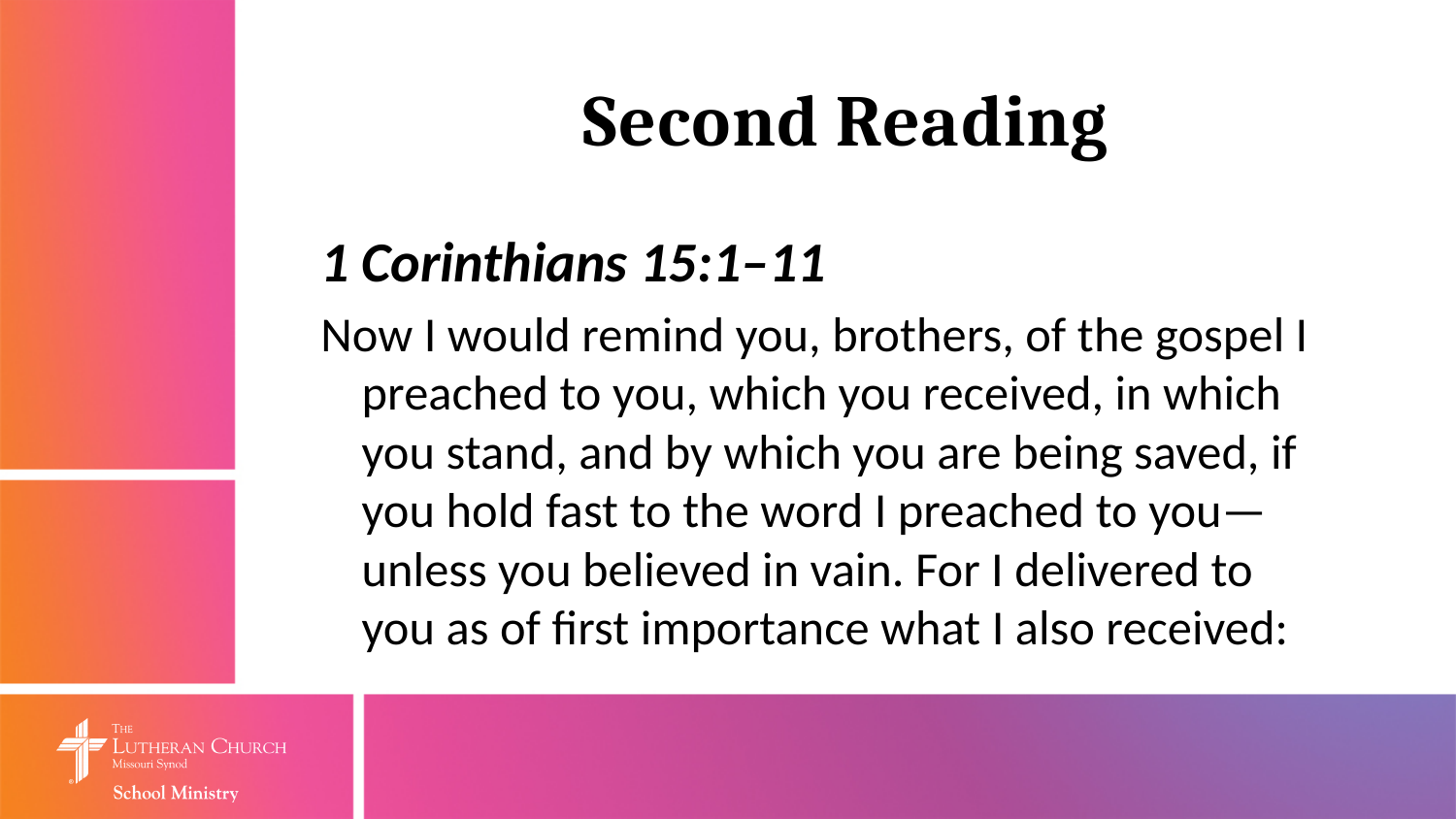

# Second Reading
1 Corinthians 15:1–11
Now I would remind you, brothers, of the gospel I preached to you, which you received, in which you stand, and by which you are being saved, if you hold fast to the word I preached to you—unless you believed in vain. For I delivered to you as of first importance what I also received: